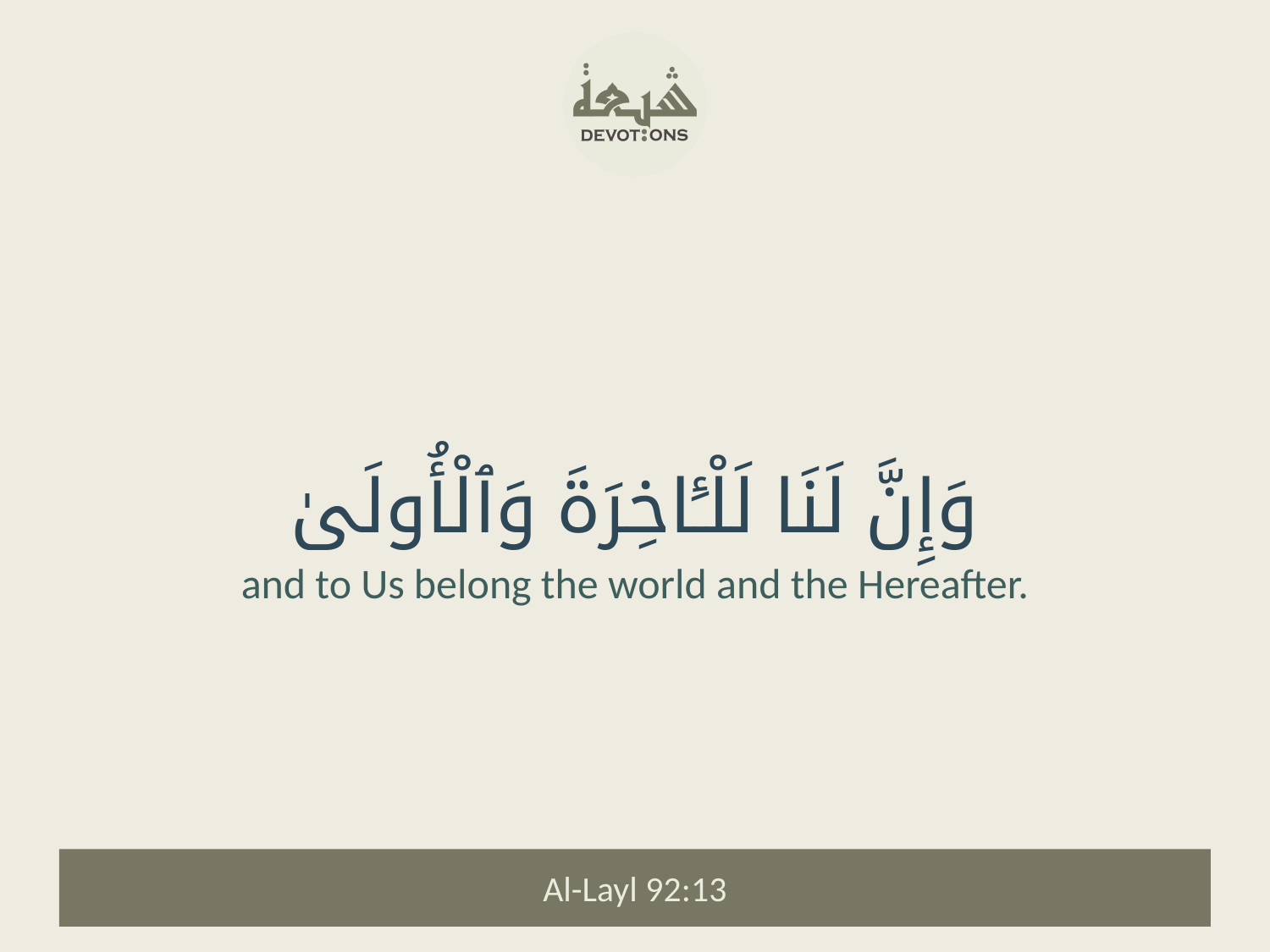

وَإِنَّ لَنَا لَلْـَٔاخِرَةَ وَٱلْأُولَىٰ
and to Us belong the world and the Hereafter.
Al-Layl 92:13